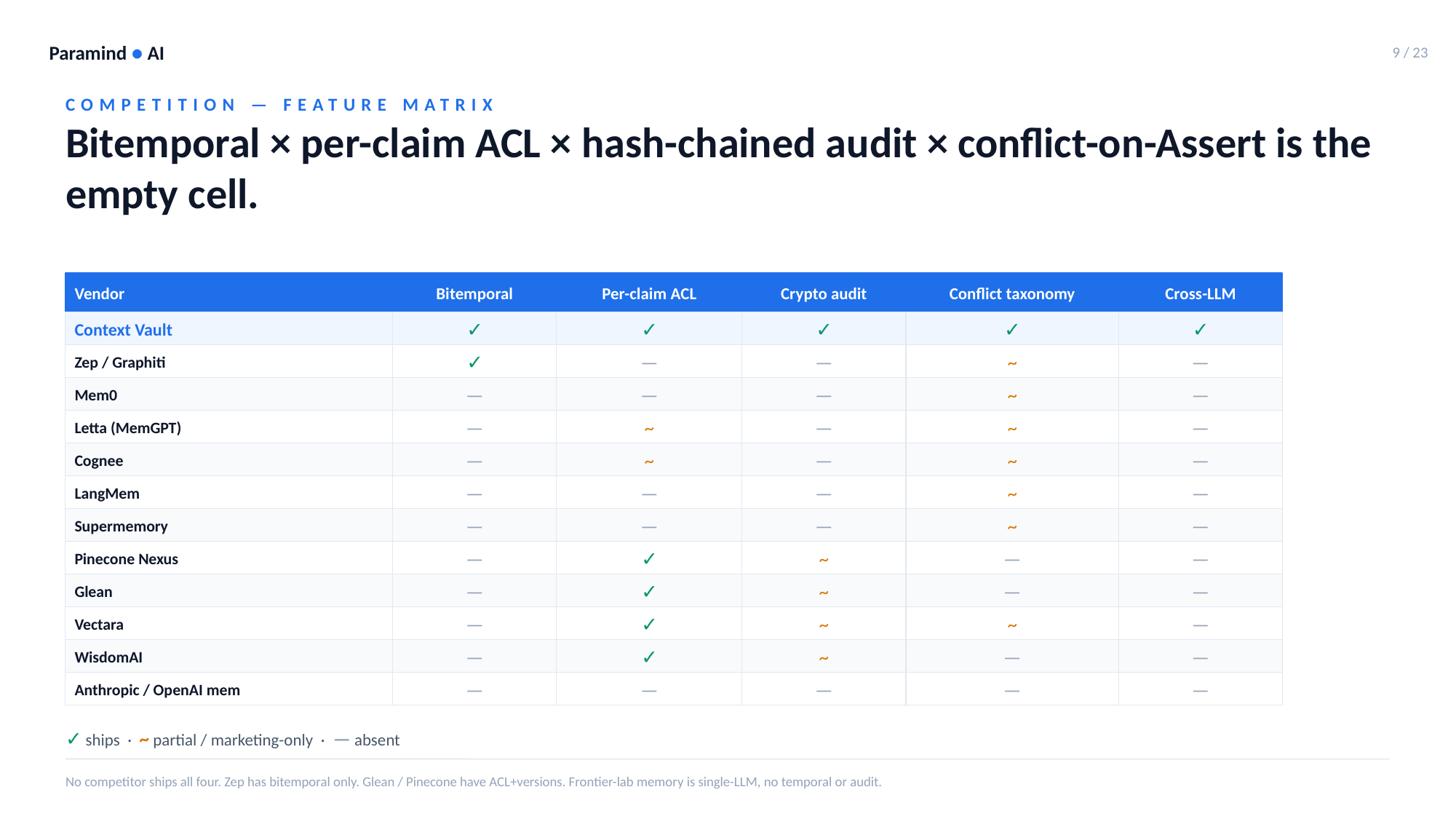

Paramind ● AI
9 / 23
COMPETITION — FEATURE MATRIX
Bitemporal × per-claim ACL × hash-chained audit × conflict-on-Assert is the empty cell.

Vendor

Bitemporal

Per-claim ACL

Crypto audit

Conflict taxonomy

Cross-LLM

Context Vault

✓

✓

✓

✓

✓

Zep / Graphiti

✓

—

—

~

—

Mem0

—

—

—

~

—

Letta (MemGPT)

—

~

—

~

—

Cognee

—

~

—

~

—

LangMem

—

—

—

~

—

Supermemory

—

—

—

~

—

Pinecone Nexus

—

✓

~

—

—

Glean

—

✓

~

—

—

Vectara

—

✓

~

~

—

WisdomAI

—

✓

~

—

—

Anthropic / OpenAI mem

—

—

—

—

—
✓ ships  ·  ~ partial / marketing-only  ·  — absent

No competitor ships all four. Zep has bitemporal only. Glean / Pinecone have ACL+versions. Frontier-lab memory is single-LLM, no temporal or audit.